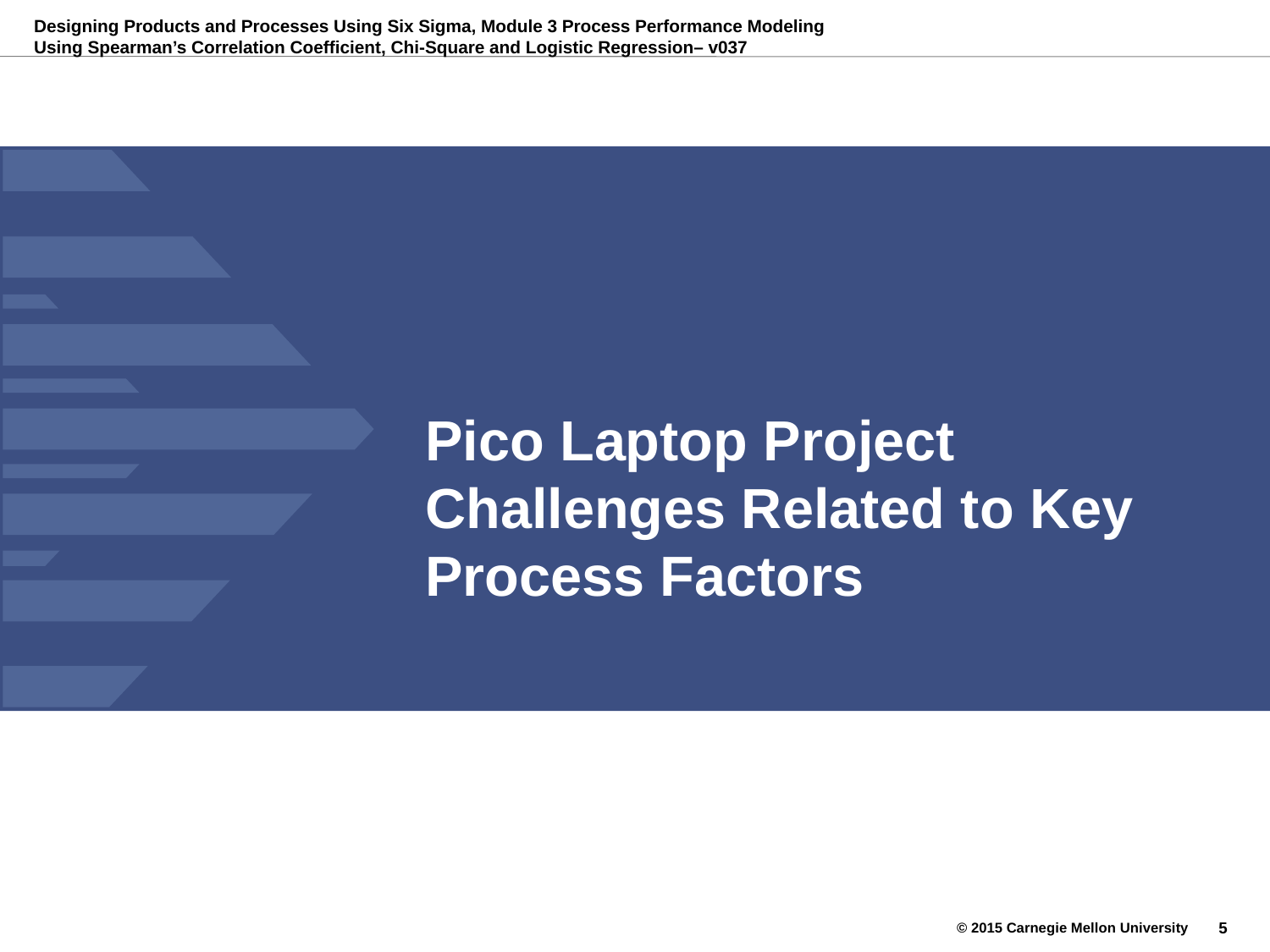

Pico Laptop Project Challenges Related to Key   Process Factors